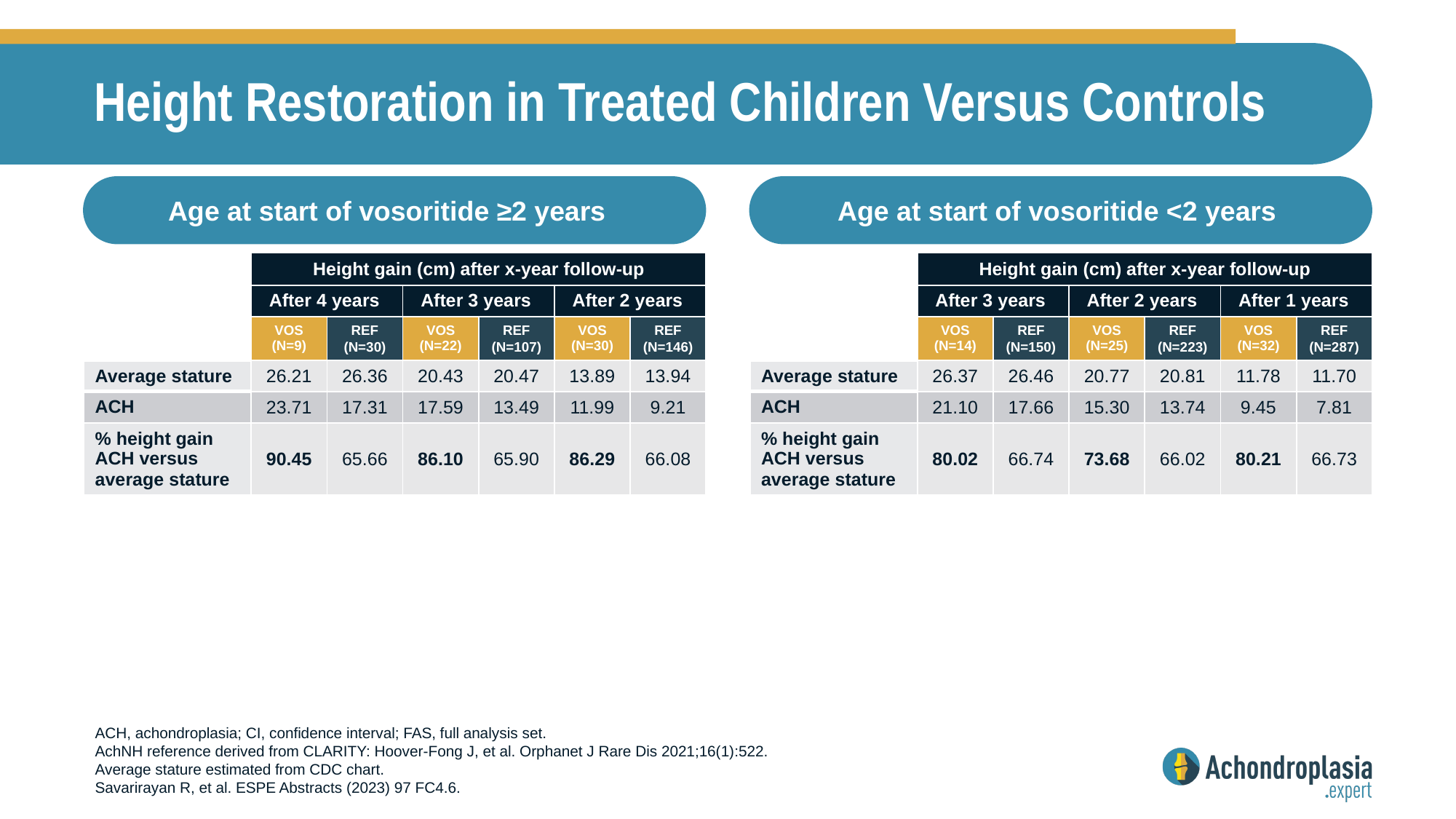

# Height Restoration in Treated Children Versus Controls
Age at start of vosoritide ≥2 years
Age at start of vosoritide <2 years
|  | Height gain (cm) after x-year follow-up | Height Gain (cm) After x-Year Follow-up |  |  |  |  |
| --- | --- | --- | --- | --- | --- | --- |
|  | After 4 years |  | After 3 years |  | After 2 years |  |
|  | VOS (N=9) | REF (N=30) | VOS (N=22) | REF (N=107) | VOS (N=30) | REF (N=146) |
| Average stature | 26.21 | 26.36 | 20.43 | 20.47 | 13.89 | 13.94 |
| ACH | 23.71 | 17.31 | 17.59 | 13.49 | 11.99 | 9.21 |
| % height gain ACH versus average stature | 90.45 | 65.66 | 86.10 | 65.90 | 86.29 | 66.08 |
|  | Height gain (cm) after x-year follow-up | Height Gain (cm) After x-Year Follow-up |  |  |  |  |
| --- | --- | --- | --- | --- | --- | --- |
|  | After 3 years |  | After 2 years |  | After 1 years |  |
|  | VOS (N=14) | REF (N=150) | VOS (N=25) | REF (N=223) | VOS (N=32) | REF (N=287) |
| Average stature | 26.37 | 26.46 | 20.77 | 20.81 | 11.78 | 11.70 |
| ACH | 21.10 | 17.66 | 15.30 | 13.74 | 9.45 | 7.81 |
| % height gain ACH versus average stature | 80.02 | 66.74 | 73.68 | 66.02 | 80.21 | 66.73 |
ACH, achondroplasia; CI, confidence interval; FAS, full analysis set.
AchNH reference derived from CLARITY: Hoover-Fong J, et al. Orphanet J Rare Dis 2021;16(1):522.
Average stature estimated from CDC chart.
Savarirayan R, et al. ESPE Abstracts (2023) 97 FC4.6.